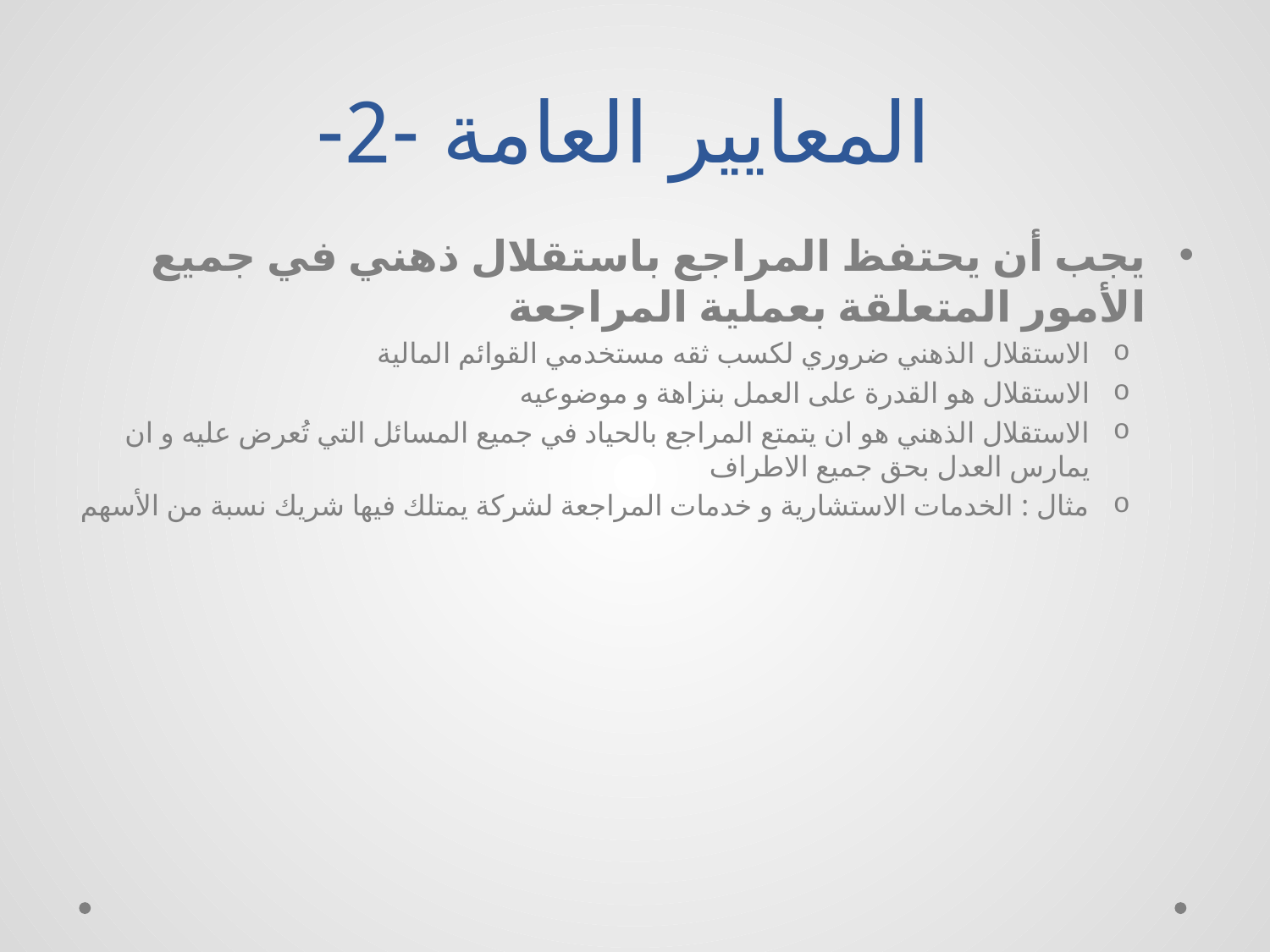

# المعايير العامة -2-
يجب أن يحتفظ المراجع باستقلال ذهني في جميع الأمور المتعلقة بعملية المراجعة
الاستقلال الذهني ضروري لكسب ثقه مستخدمي القوائم المالية
الاستقلال هو القدرة على العمل بنزاهة و موضوعيه
الاستقلال الذهني هو ان يتمتع المراجع بالحياد في جميع المسائل التي تُعرض عليه و ان يمارس العدل بحق جميع الاطراف
مثال : الخدمات الاستشارية و خدمات المراجعة لشركة يمتلك فيها شريك نسبة من الأسهم